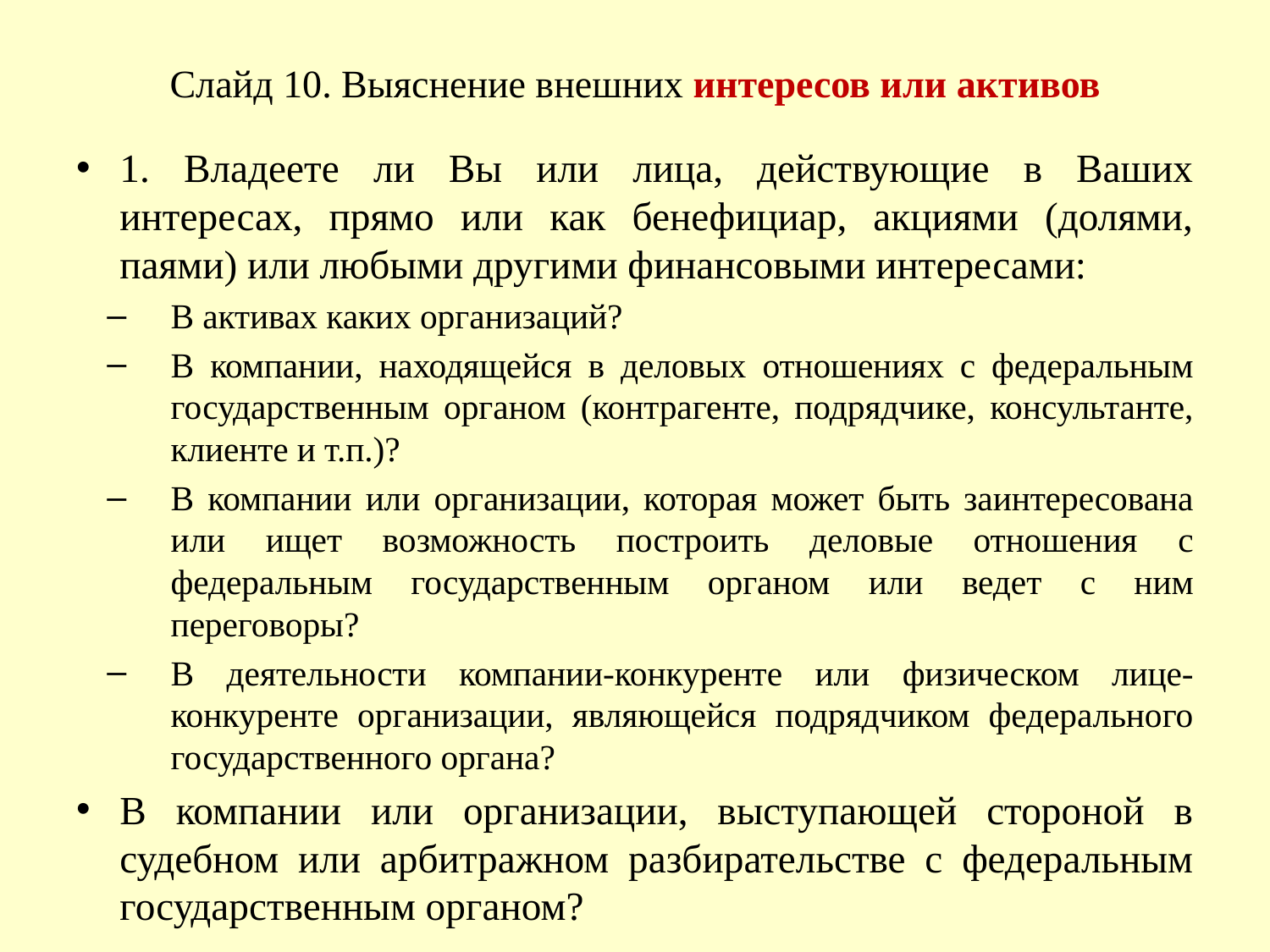

# Слайд 10. Выяснение внешних интересов или активов
1. Владеете ли Вы или лица, действующие в Ваших интересах, прямо или как бенефициар, акциями (долями, паями) или любыми другими финансовыми интересами:
В активах каких организаций?
В компании, находящейся в деловых отношениях с федеральным государственным органом (контрагенте, подрядчике, консультанте, клиенте и т.п.)?
В компании или организации, которая может быть заинтересована или ищет возможность построить деловые отношения с федеральным государственным органом или ведет с ним переговоры?
В деятельности компании-конкуренте или физическом лице-конкуренте организации, являющейся подрядчиком федерального государственного органа?
В компании или организации, выступающей стороной в судебном или арбитражном разбирательстве с федеральным государственным органом?